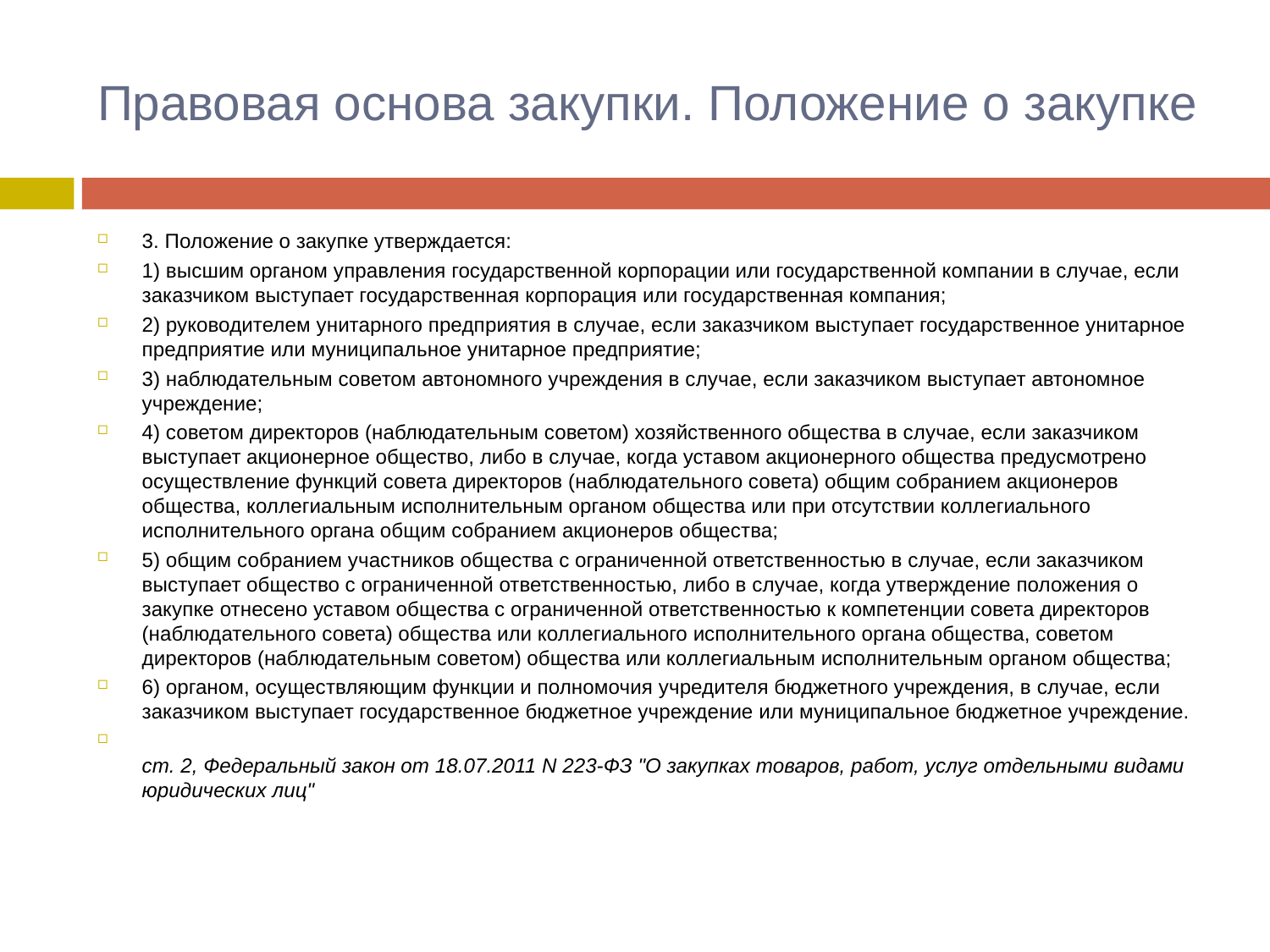

# Правовая основа закупки. Положение о закупке
3. Положение о закупке утверждается:
1) высшим органом управления государственной корпорации или государственной компании в случае, если заказчиком выступает государственная корпорация или государственная компания;
2) руководителем унитарного предприятия в случае, если заказчиком выступает государственное унитарное предприятие или муниципальное унитарное предприятие;
3) наблюдательным советом автономного учреждения в случае, если заказчиком выступает автономное учреждение;
4) советом директоров (наблюдательным советом) хозяйственного общества в случае, если заказчиком выступает акционерное общество, либо в случае, когда уставом акционерного общества предусмотрено осуществление функций совета директоров (наблюдательного совета) общим собранием акционеров общества, коллегиальным исполнительным органом общества или при отсутствии коллегиального исполнительного органа общим собранием акционеров общества;
5) общим собранием участников общества с ограниченной ответственностью в случае, если заказчиком выступает общество с ограниченной ответственностью, либо в случае, когда утверждение положения о закупке отнесено уставом общества с ограниченной ответственностью к компетенции совета директоров (наблюдательного совета) общества или коллегиального исполнительного органа общества, советом директоров (наблюдательным советом) общества или коллегиальным исполнительным органом общества;
6) органом, осуществляющим функции и полномочия учредителя бюджетного учреждения, в случае, если заказчиком выступает государственное бюджетное учреждение или муниципальное бюджетное учреждение.
ст. 2, Федеральный закон от 18.07.2011 N 223-ФЗ "О закупках товаров, работ, услуг отдельными видами юридических лиц"